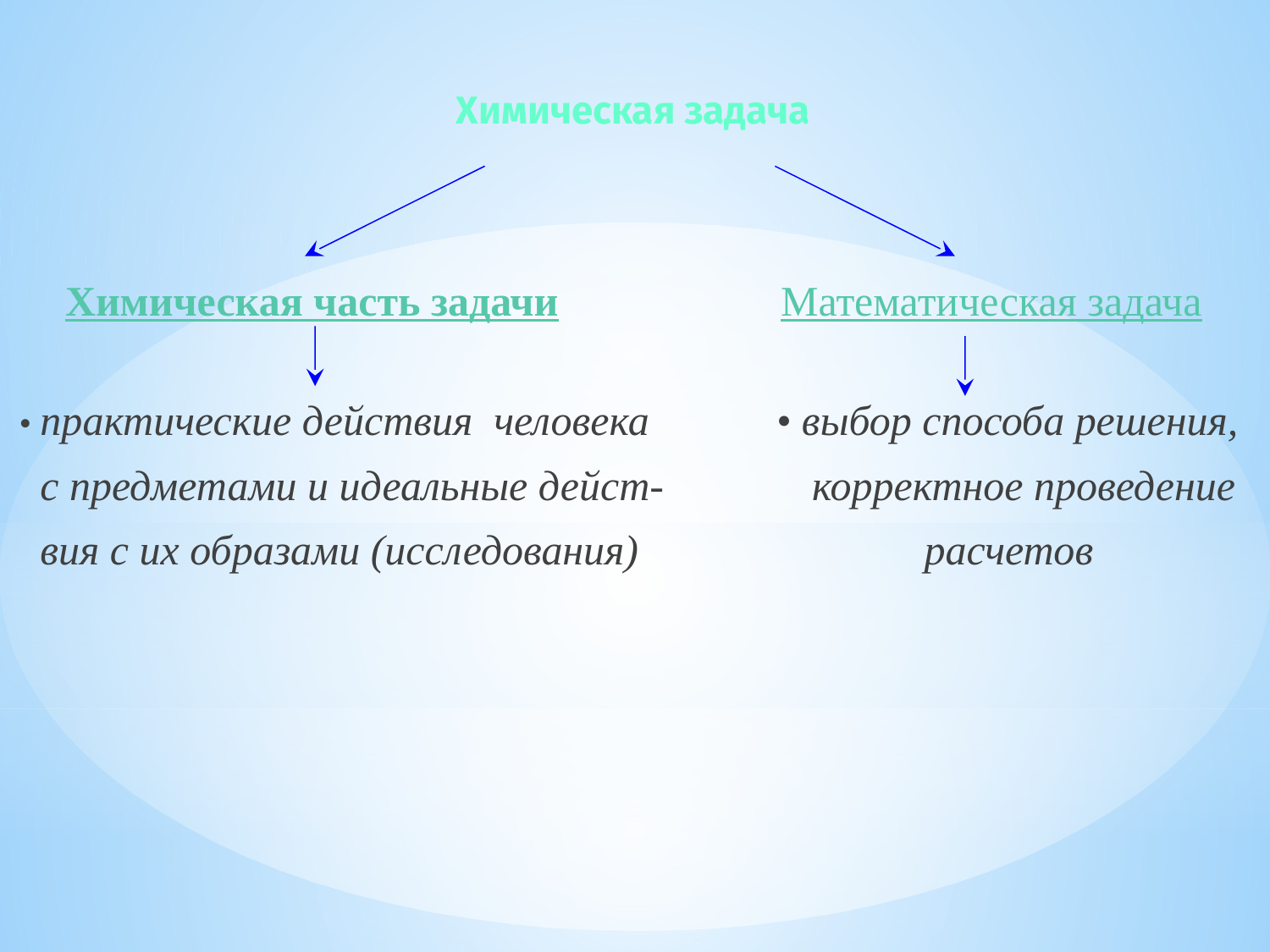

Химическая задача

Химическая часть задачи                         Математическая задача

• практические действия  человека            • выбор способа решения,
  с предметами и идеальные дейст-              корректное проведение
  вия с их образами (исследования)                           расчетов